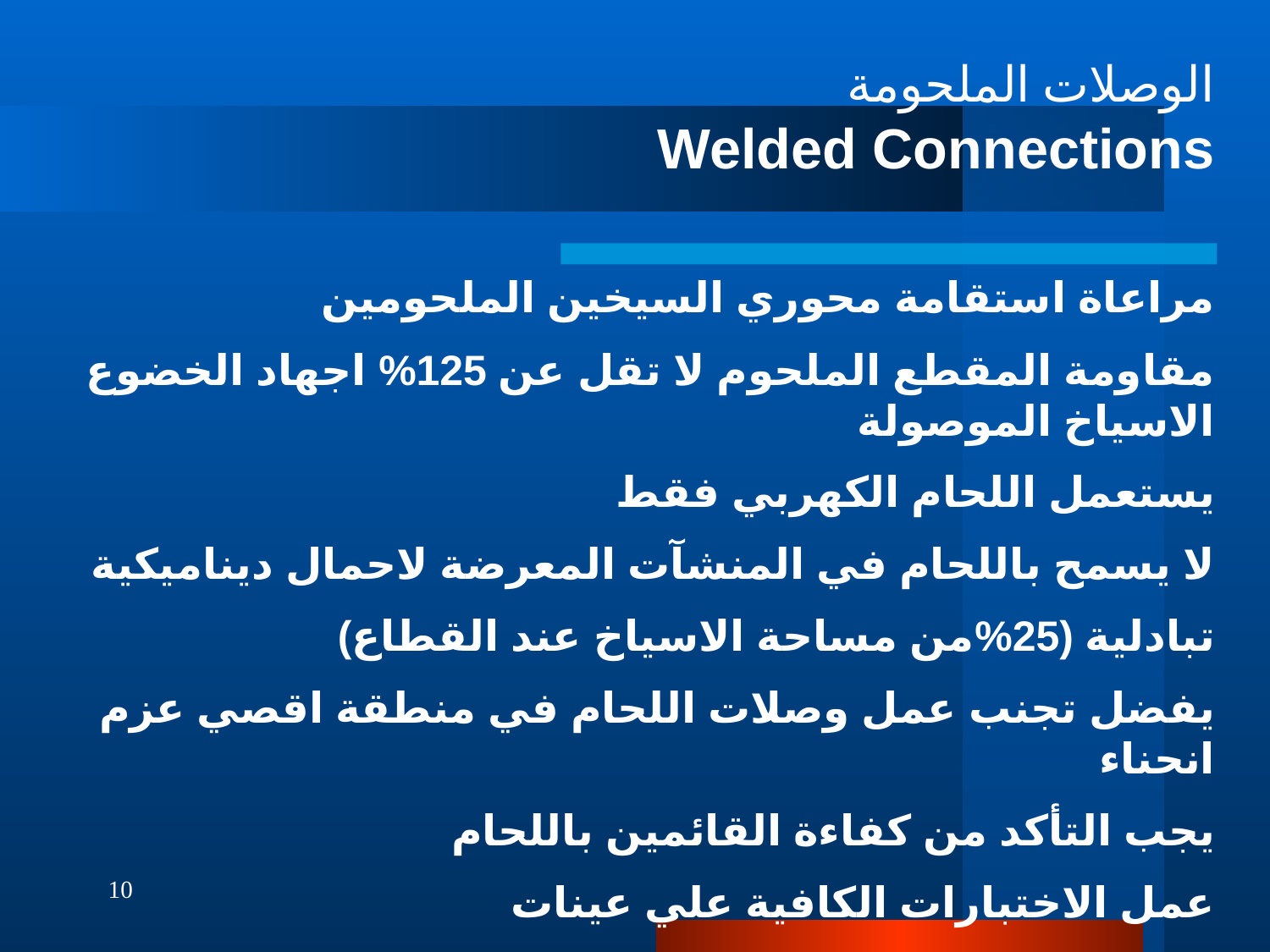

الوصلات الملحومة
Welded Connections

مراعاة استقامة محوري السيخين الملحومين
مقاومة المقطع الملحوم لا تقل عن 125% اجهاد الخضوع الاسياخ الموصولة
يستعمل اللحام الكهربي فقط
لا يسمح باللحام في المنشآت المعرضة لاحمال ديناميكية
تبادلية (25%من مساحة الاسياخ عند القطاع)
يفضل تجنب عمل وصلات اللحام في منطقة اقصي عزم انحناء
يجب التأكد من كفاءة القائمين باللحام
عمل الاختبارات الكافية علي عينات
10